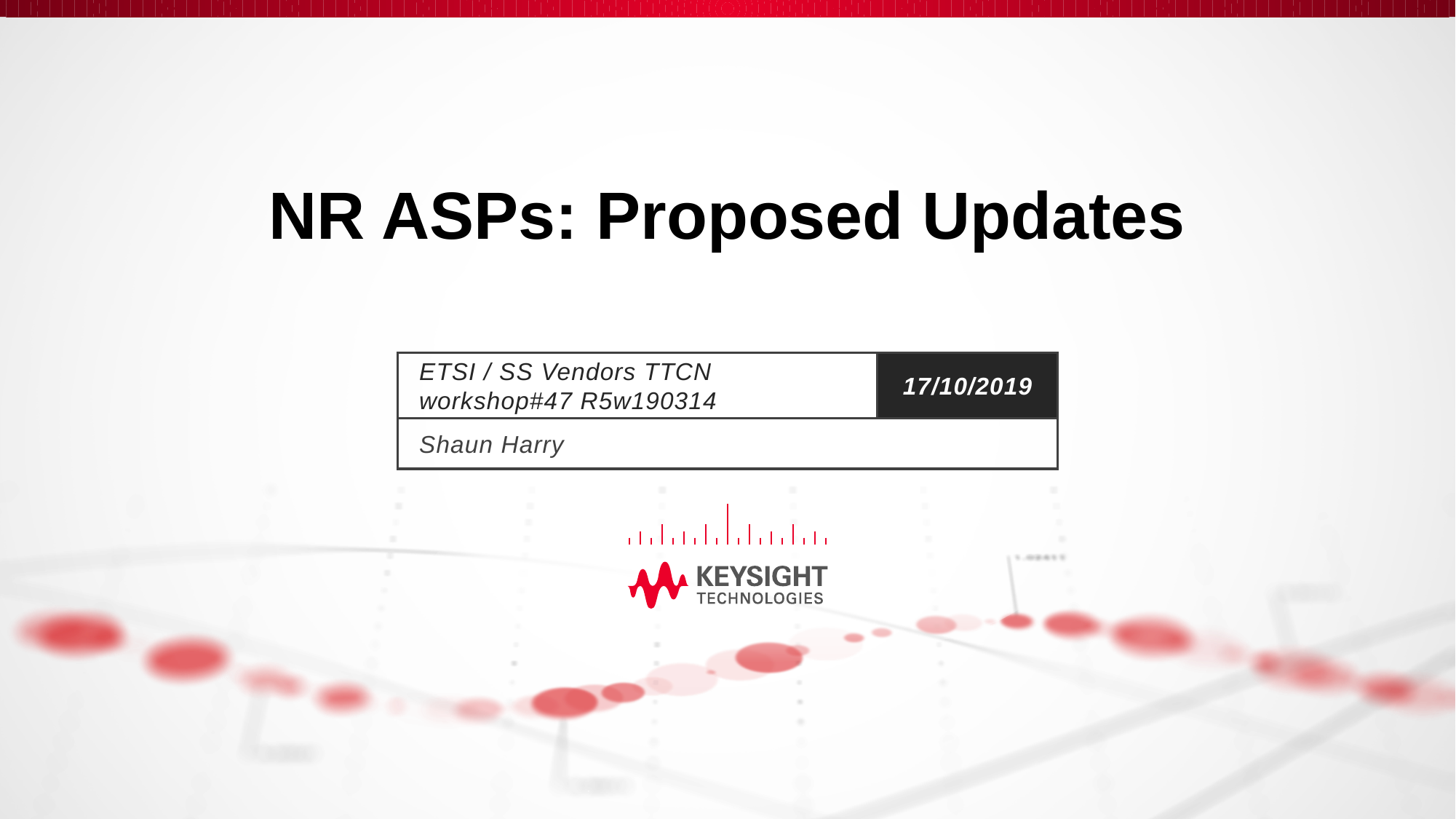

# NR ASPs: Proposed Updates
ETSI / SS Vendors TTCN  workshop#47 R5w190314
17/10/2019
Shaun Harry